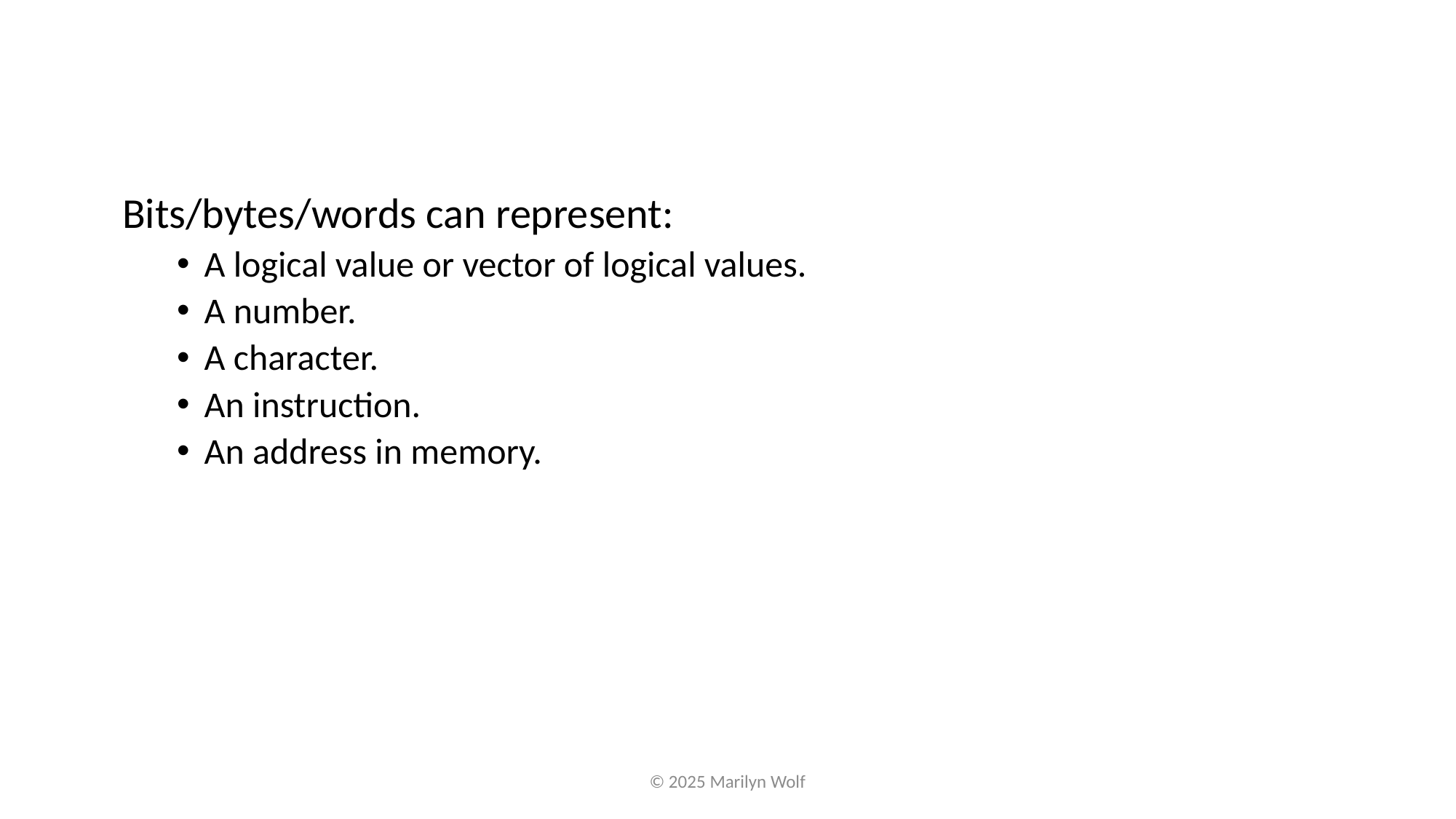

Bits/bytes/words can represent:
A logical value or vector of logical values.
A number.
A character.
An instruction.
An address in memory.
© 2025 Marilyn Wolf